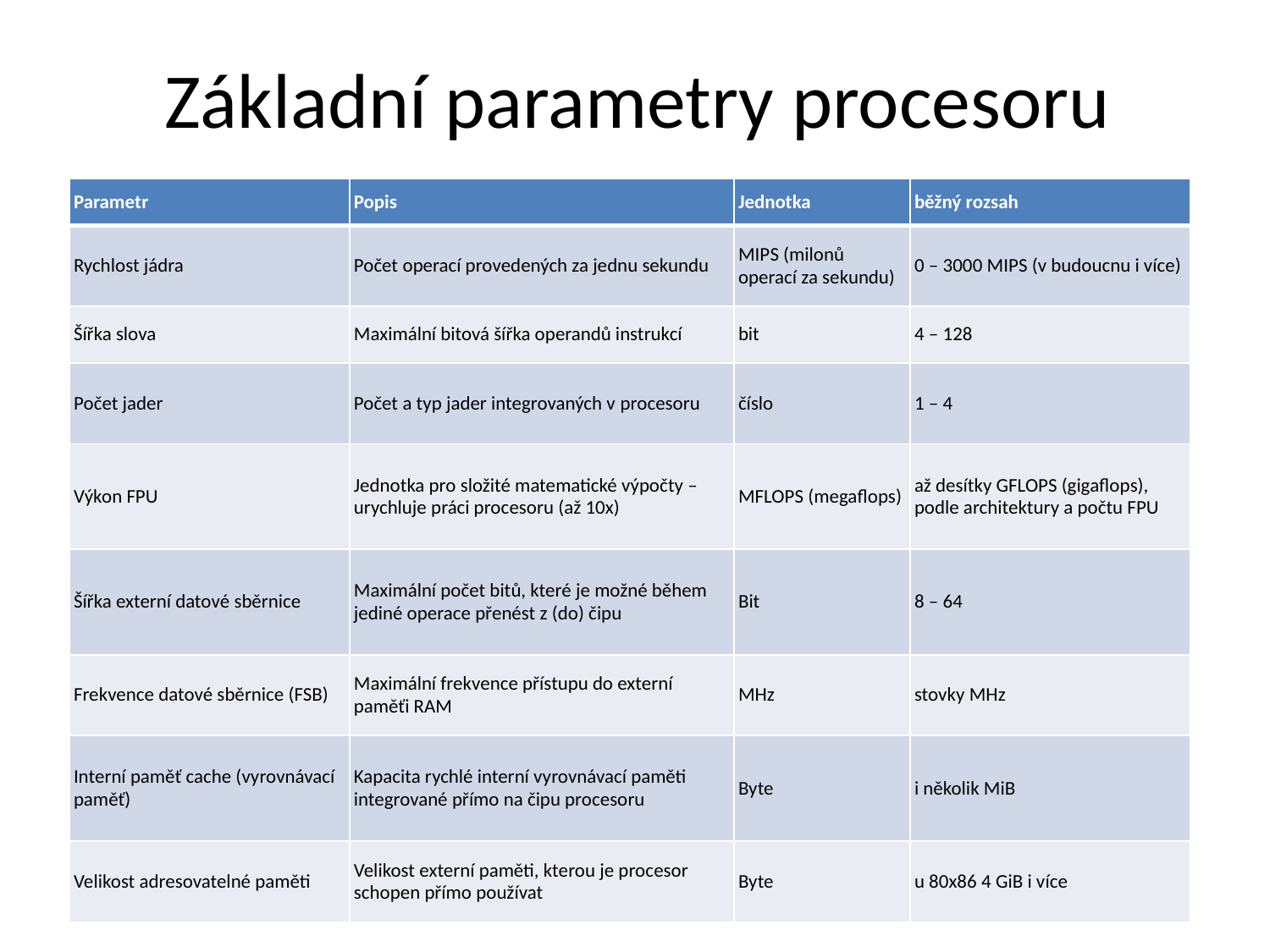

# Základní parametry procesoru
| Parametr | Popis | Jednotka | běžný rozsah |
| --- | --- | --- | --- |
| Rychlost jádra | Počet operací provedených za jednu sekundu | MIPS (milonů operací za sekundu) | 0 – 3000 MIPS (v budoucnu i více) |
| Šířka slova | Maximální bitová šířka operandů instrukcí | bit | 4 – 128 |
| Počet jader | Počet a typ jader integrovaných v procesoru | číslo | 1 – 4 |
| Výkon FPU | Jednotka pro složité matematické výpočty – urychluje práci procesoru (až 10x) | MFLOPS (megaflops) | až desítky GFLOPS (gigaflops), podle architektury a počtu FPU |
| Šířka externí datové sběrnice | Maximální počet bitů, které je možné během jediné operace přenést z (do) čipu | Bit | 8 – 64 |
| Frekvence datové sběrnice (FSB) | Maximální frekvence přístupu do externí paměťi RAM | MHz | stovky MHz |
| Interní paměť cache (vyrovnávací paměť) | Kapacita rychlé interní vyrovnávací paměti integrované přímo na čipu procesoru | Byte | i několik MiB |
| Velikost adresovatelné paměti | Velikost externí paměti, kterou je procesor schopen přímo používat | Byte | u 80x86 4 GiB i více |